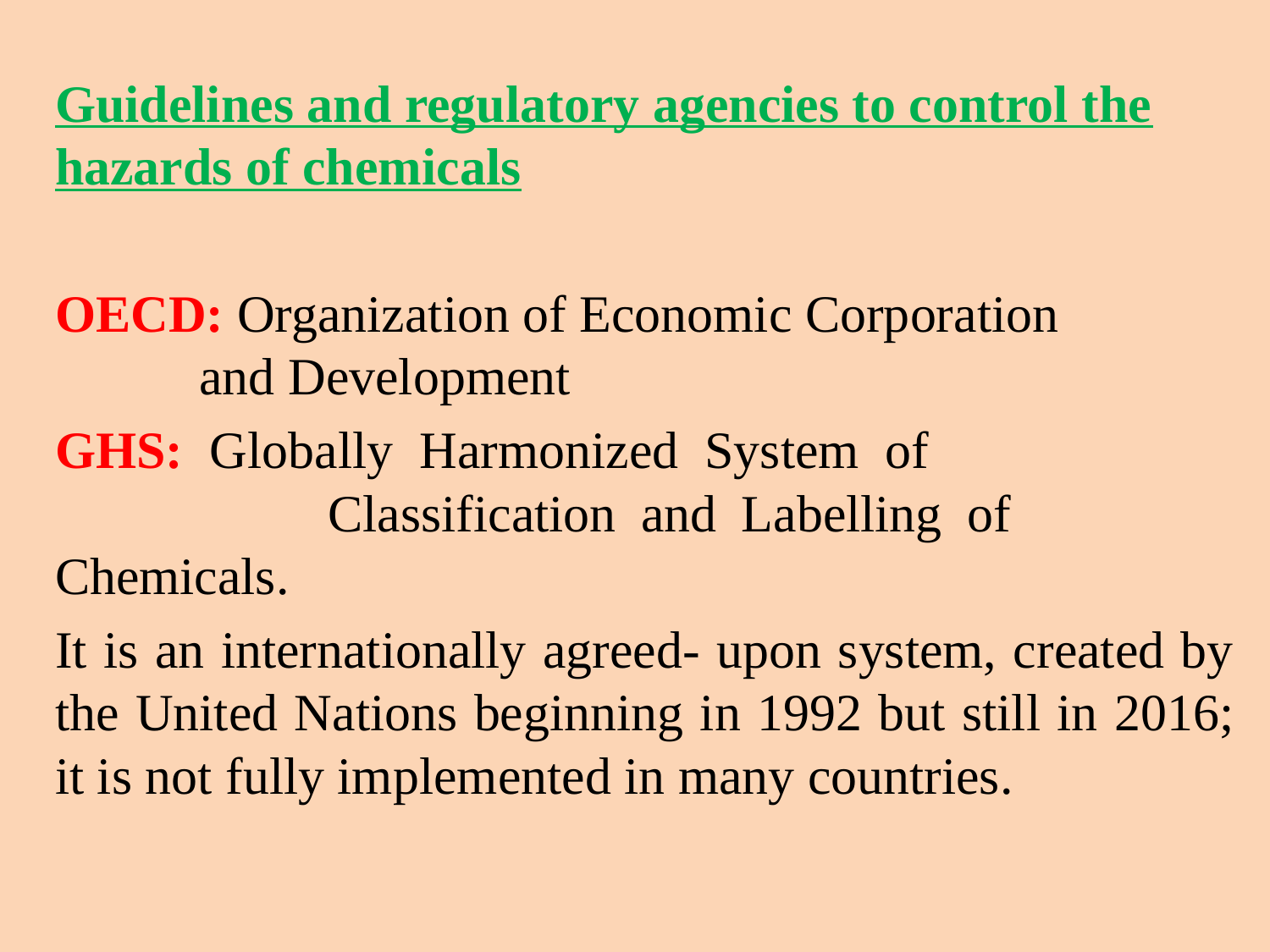

Guidelines and regulatory agencies to control the hazards of chemicals

OECD: Organization of Economic Corporation  	   		  and Development
GHS: Globally Harmonized System of 	    	 	 	 Classification and Labelling of  		   		 Chemicals.
It is an internationally agreed- upon system, created by the United Nations beginning in 1992 but still in 2016; it is not fully implemented in many countries.